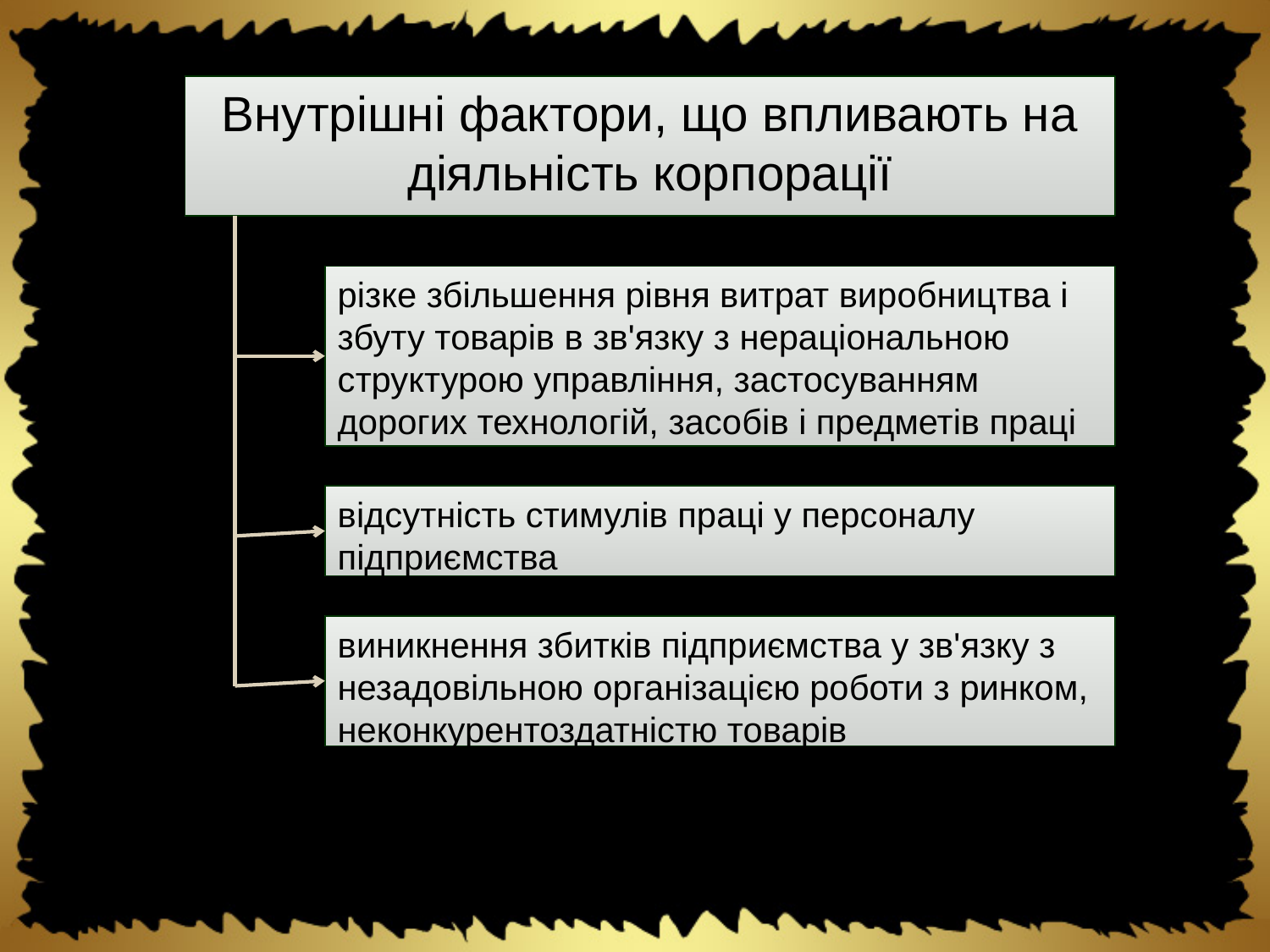

Внутрішні фактори, що впливають на діяльність корпорації
різке збільшення рівня витрат виробництва і збуту товарів в зв'язку з нераціональною структурою управління, застосуванням дорогих технологій, засобів і предметів праці
відсутність стимулів праці у персоналу підприємства
виникнення збитків підприємства у зв'язку з незадовільною організацією роботи з ринком, неконкурентоздатністю товарів